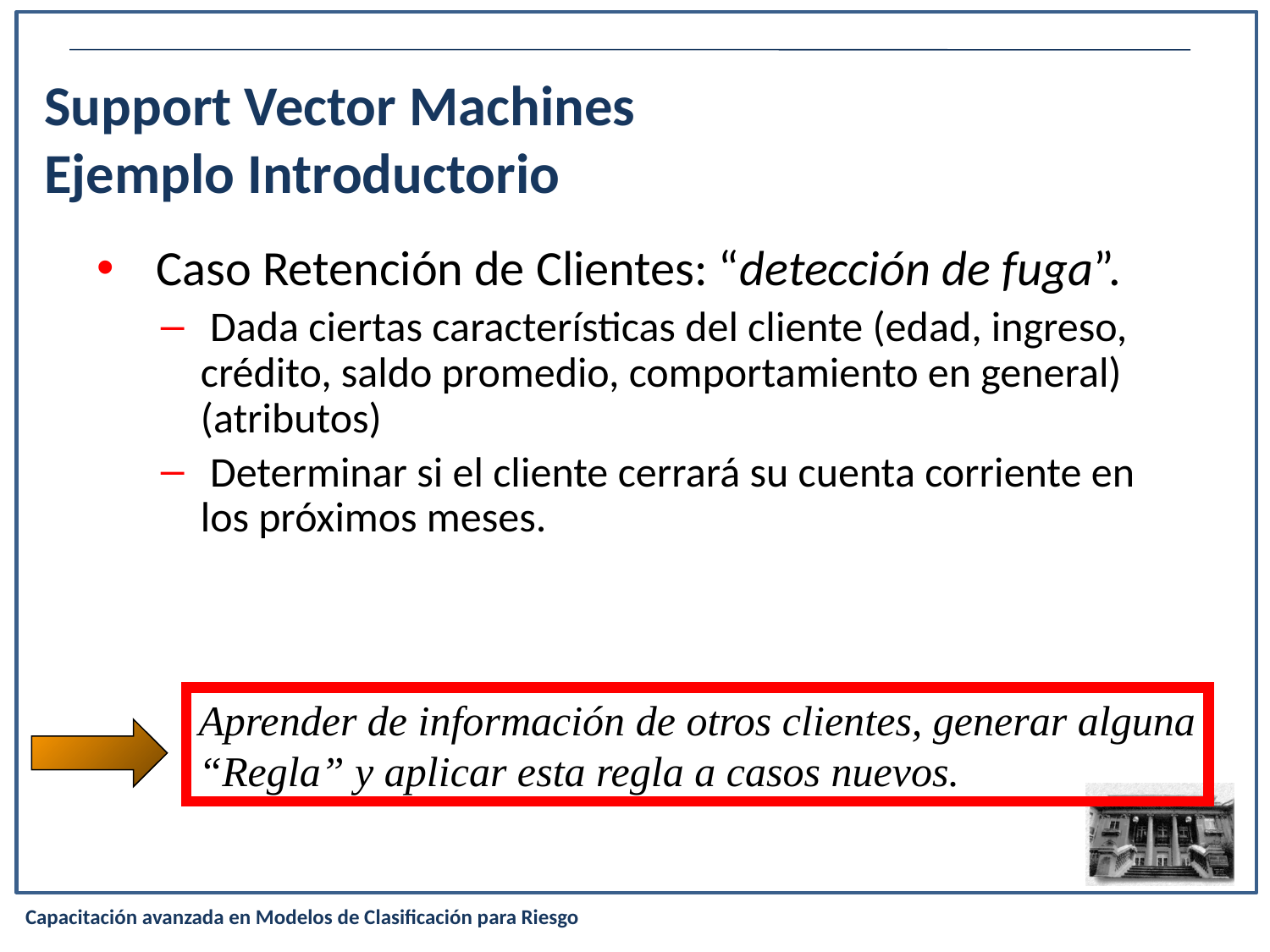

Support Vector Machines
Ejemplo Introductorio
 Caso Retención de Clientes: “detección de fuga”.
 Dada ciertas características del cliente (edad, ingreso, crédito, saldo promedio, comportamiento en general) (atributos)
 Determinar si el cliente cerrará su cuenta corriente en los próximos meses.

Aprender de información de otros clientes, generar alguna
“Regla” y aplicar esta regla a casos nuevos.